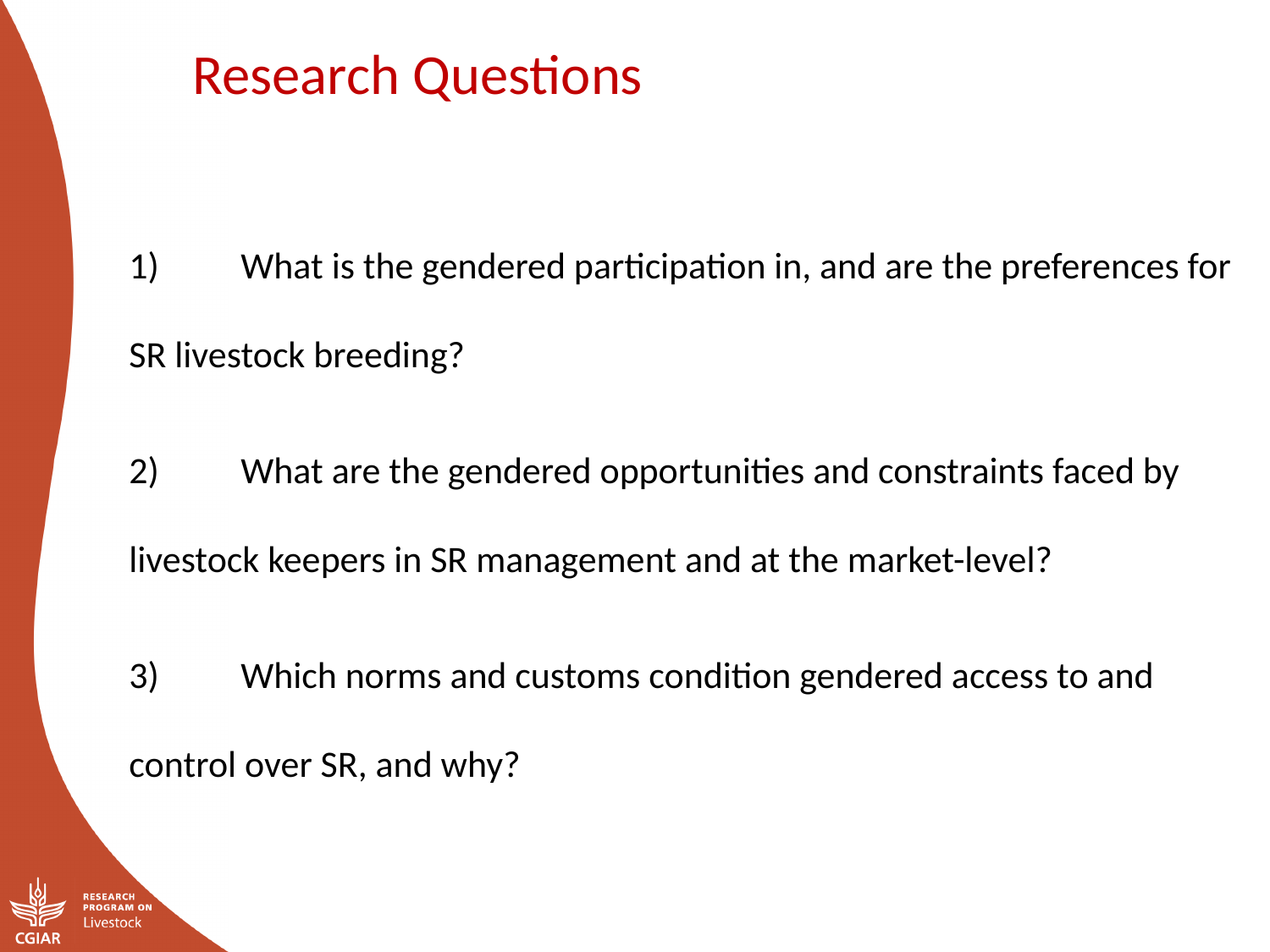

Research Questions

1)	What is the gendered participation in, and are the preferences for SR livestock breeding?
2)	What are the gendered opportunities and constraints faced by livestock keepers in SR management and at the market-level?
3)	Which norms and customs condition gendered access to and control over SR, and why?